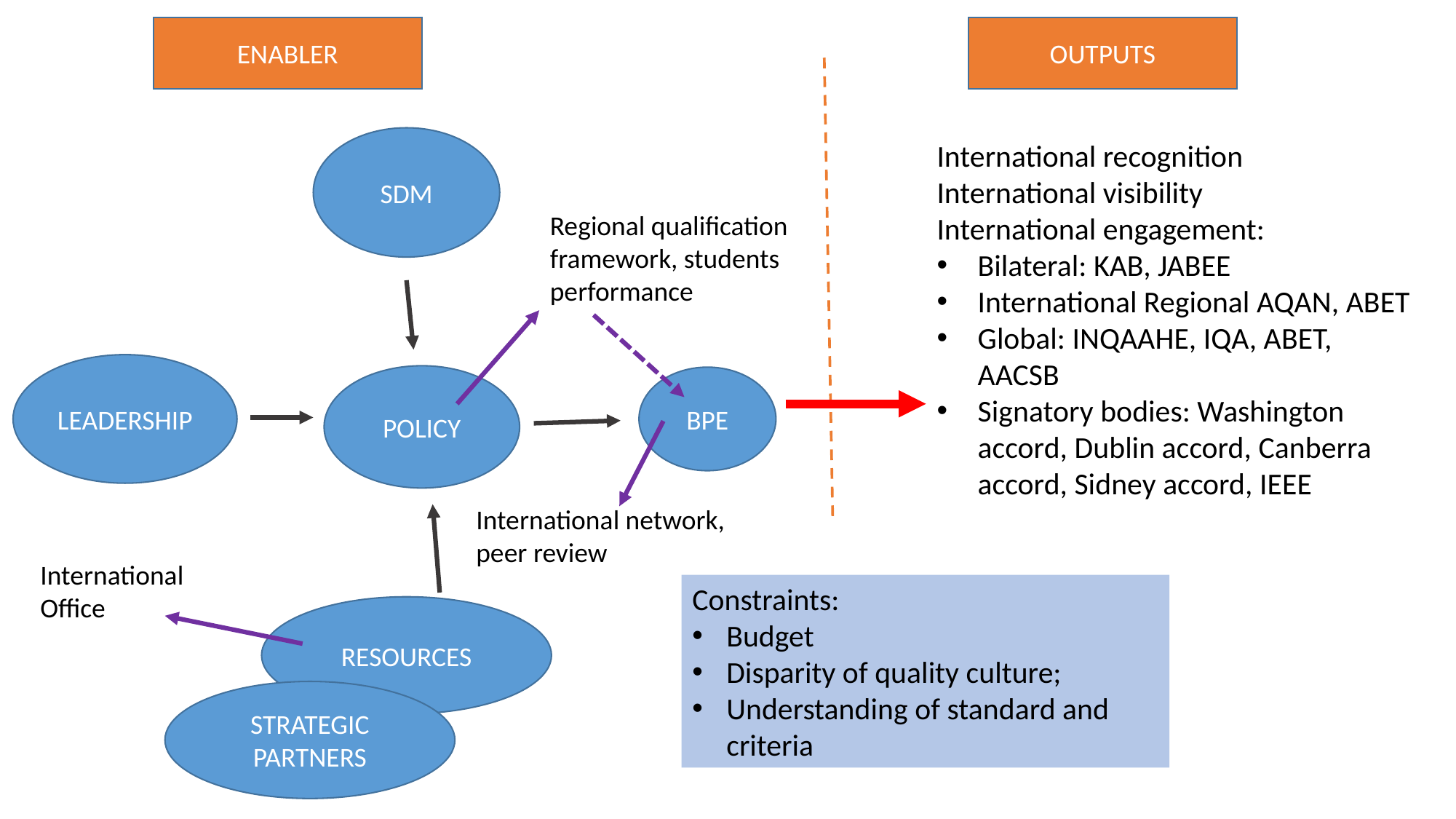

ENABLER
OUTPUTS
SDM
International recognition
International visibility
International engagement:
Bilateral: KAB, JABEE
International Regional AQAN, ABET
Global: INQAAHE, IQA, ABET, AACSB
Signatory bodies: Washington accord, Dublin accord, Canberra accord, Sidney accord, IEEE

Regional qualification framework, students performance
LEADERSHIP
POLICY
BPE
International network, peer review
International Office
Constraints:
Budget
Disparity of quality culture;
Understanding of standard and criteria
RESOURCES
STRATEGIC PARTNERS